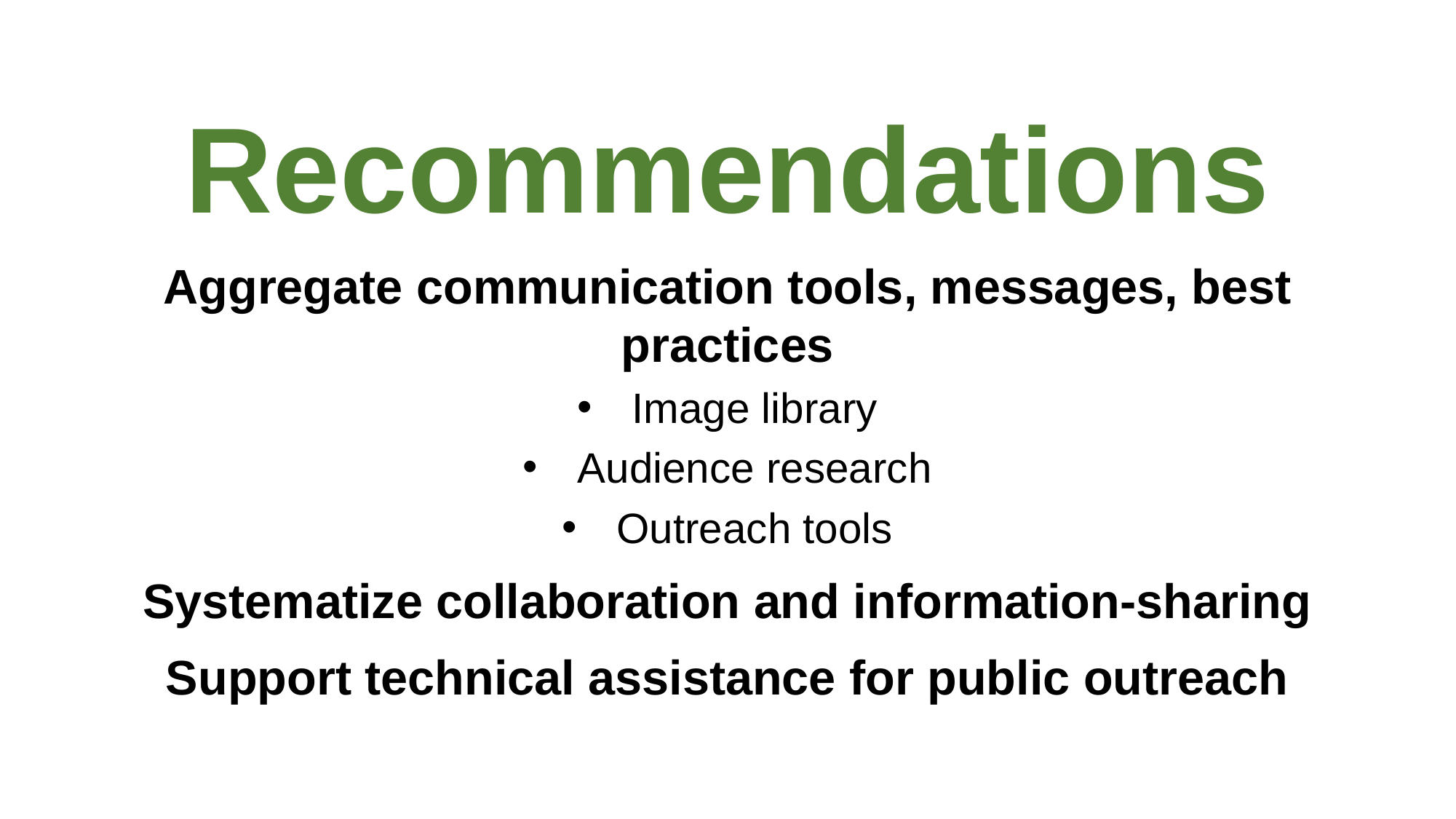

Recommendations
Aggregate communication tools, messages, best practices
Image library
Audience research
Outreach tools
Systematize collaboration and information-sharing
Support technical assistance for public outreach